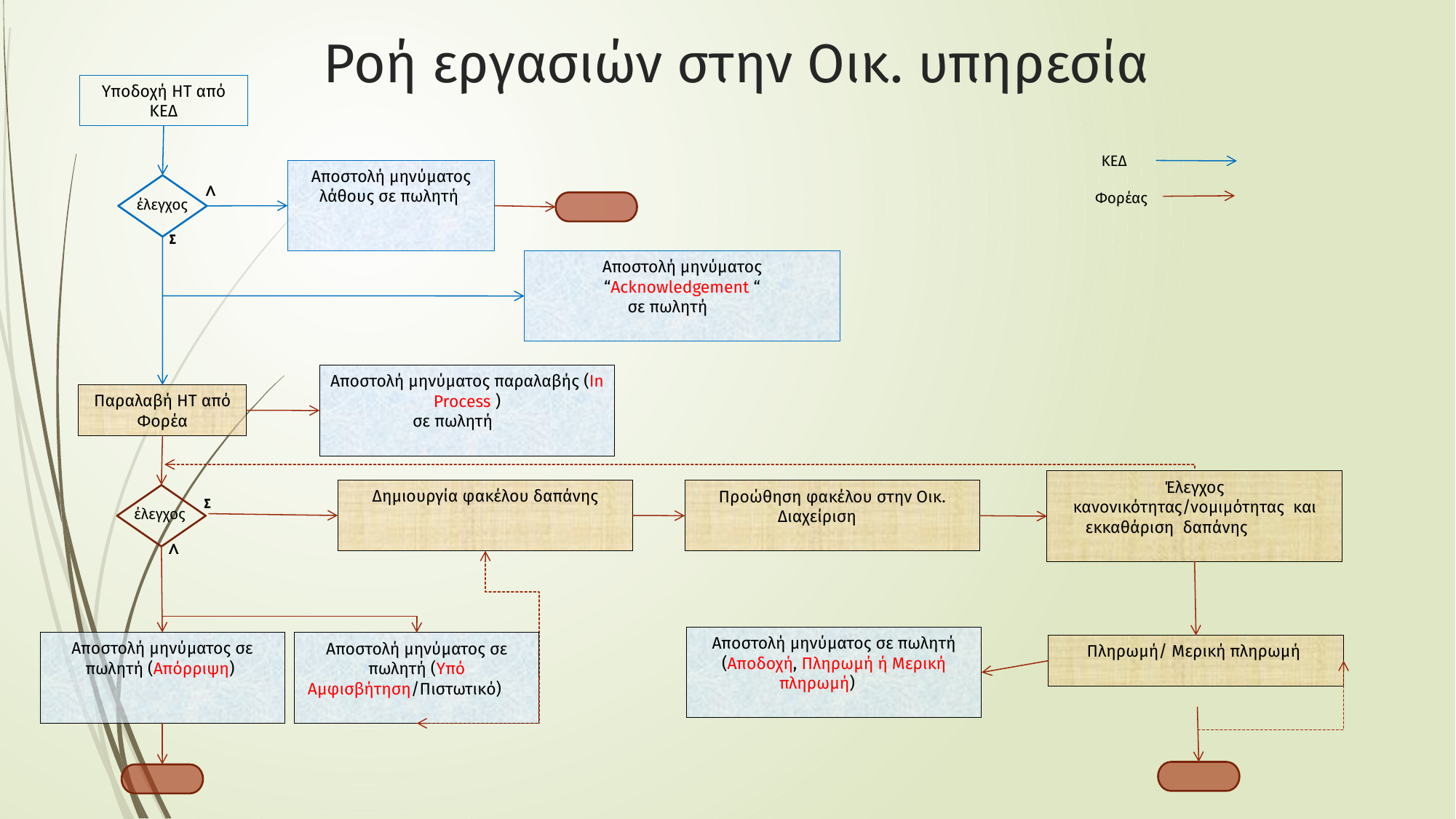

# Ροή εργασιών στην Οικ. υπηρεσία
Υποδοχή ΗΤ από ΚΕΔ
ΚΕΔ
Αποστολή μηνύματος λάθους σε πωλητή

Λ
Φορέας
έλεγχος

Σ
Αποστολή μηνύματος “Acknowledgement “
σε πωλητή

Αποστολή μηνύματος παραλαβής (In Process )
σε πωλητή

Παραλαβή ΗΤ από Φορέα
Έλεγχος κανονικότητας/νομιμότητας  και εκκαθάριση  δαπάνης

Δημιουργία φακέλου δαπάνης

Προώθηση φακέλου στην Οικ. Διαχείριση

Σ
έλεγχος
Λ
Αποστολή μηνύματος σε πωλητή (Αποδοχή, Πληρωμή ή Μερική πληρωμή)

Αποστολή μηνύματος σε πωλητή (Απόρριψη)

Αποστολή μηνύματος σε πωλητή (Υπό Αμφισβήτηση/Πιστωτικό)

Πληρωμή/ Μερική πληρωμή